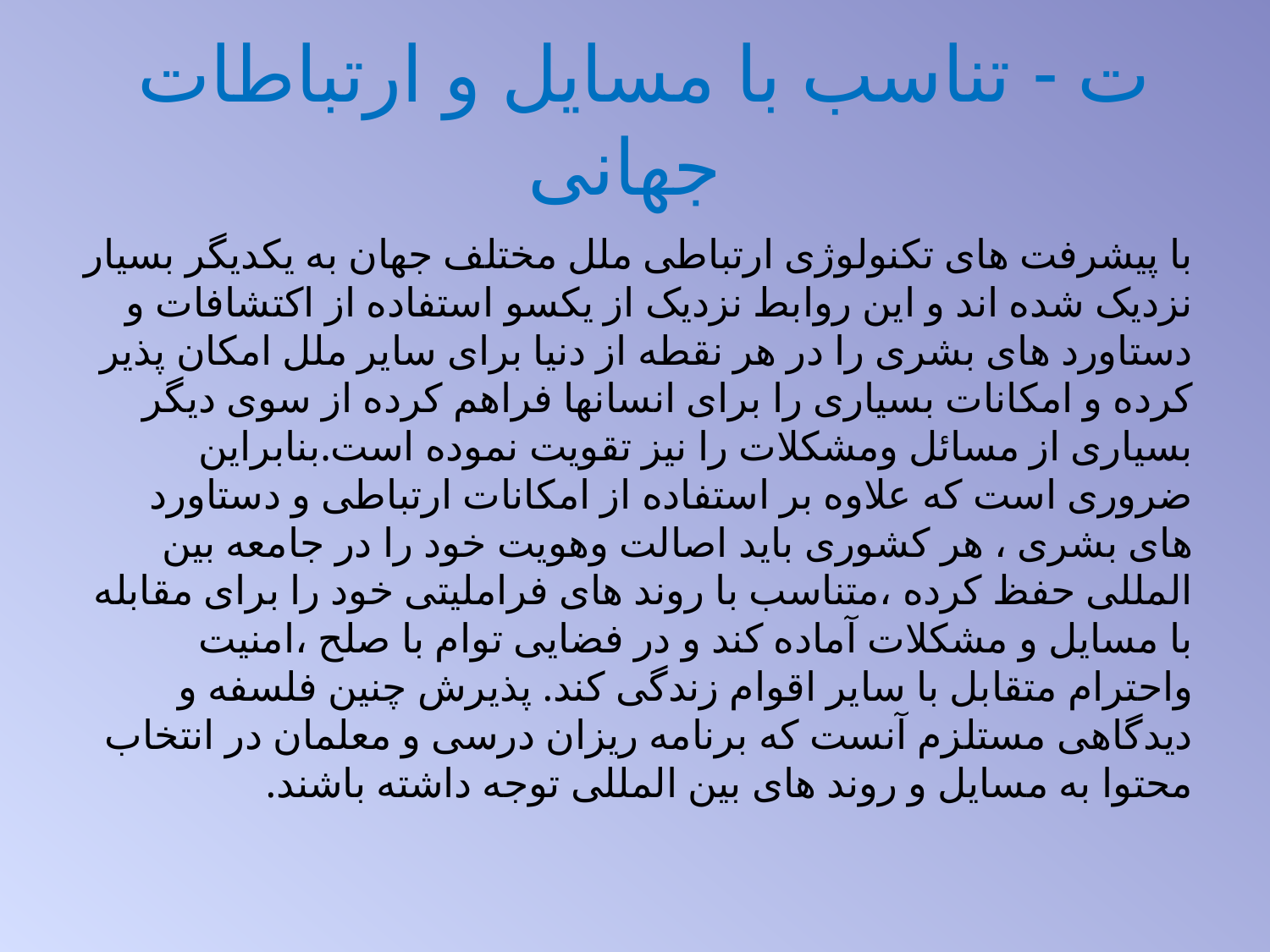

# ت - تناسب با مسایل و ارتباطات جهانی
با پیشرفت های تکنولوژی ارتباطی ملل مختلف جهان به یکدیگر بسیار نزدیک شده اند و این روابط نزدیک از یکسو استفاده از اکتشافات و دستاورد های بشری را در هر نقطه از دنیا برای سایر ملل امکان پذیر کرده و امکانات بسیاری را برای انسانها فراهم کرده از سوی دیگر بسیاری از مسائل ومشکلات را نیز تقویت نموده است.بنابراین ضروری است که علاوه بر استفاده از امکانات ارتباطی و دستاورد های بشری ، هر کشوری باید اصالت وهویت خود را در جامعه بین المللی حفظ کرده ،متناسب با روند های فراملیتی خود را برای مقابله با مسایل و مشکلات آماده کند و در فضایی توام با صلح ،امنیت واحترام متقابل با سایر اقوام زندگی کند. پذیرش چنین فلسفه و دیدگاهی مستلزم آنست که برنامه ریزان درسی و معلمان در انتخاب محتوا به مسایل و روند های بین المللی توجه داشته باشند.